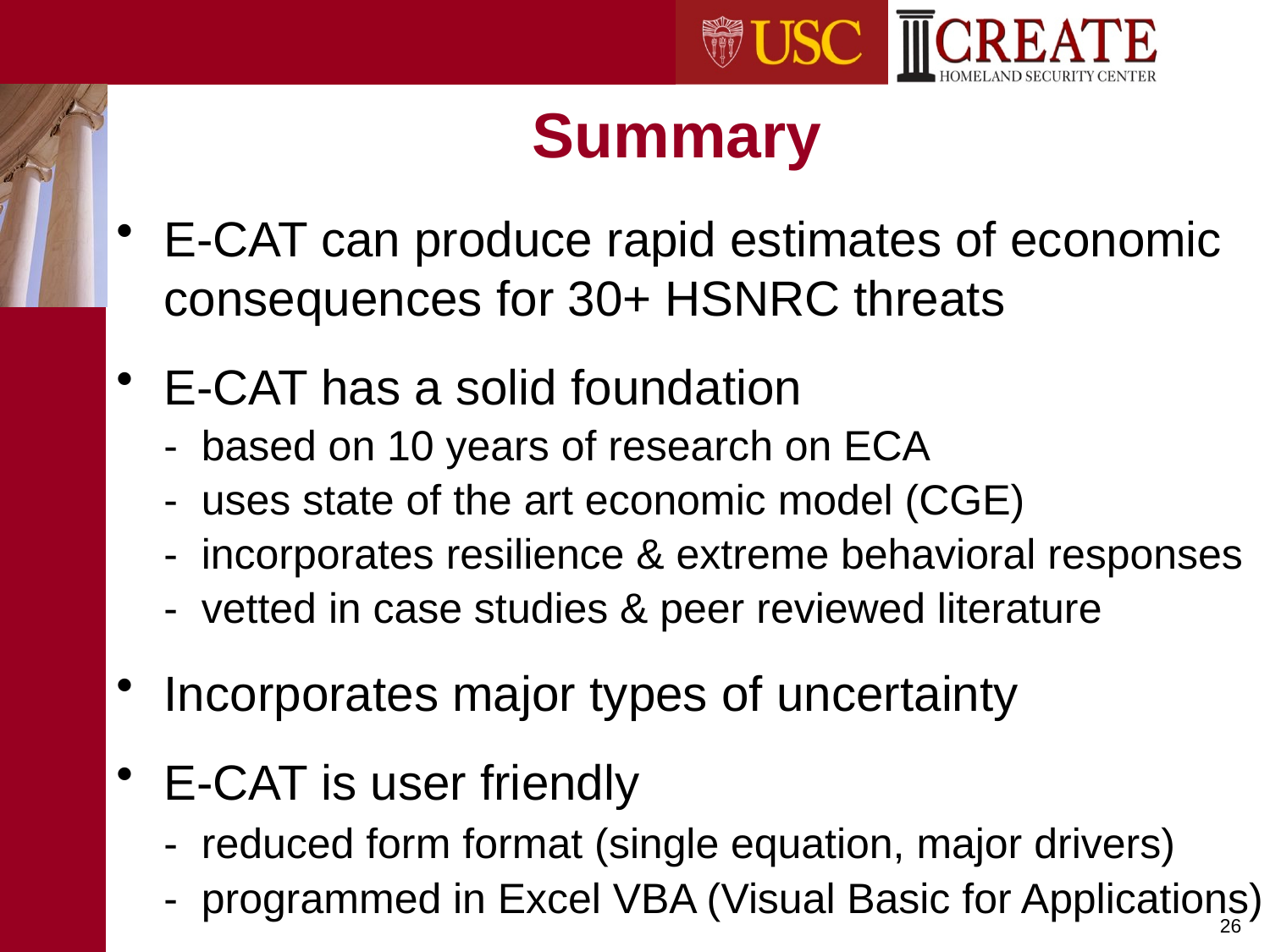

# Summary
E-CAT can produce rapid estimates of economic consequences for 30+ HSNRC threats

E-CAT has a solid foundation
    -  based on 10 years of research on ECA
    -  uses state of the art economic model (CGE)
    -  incorporates resilience & extreme behavioral responses
    -  vetted in case studies & peer reviewed literature

Incorporates major types of uncertainty

E-CAT is user friendly
    -  reduced form format (single equation, major drivers)
    -  programmed in Excel VBA (Visual Basic for Applications)